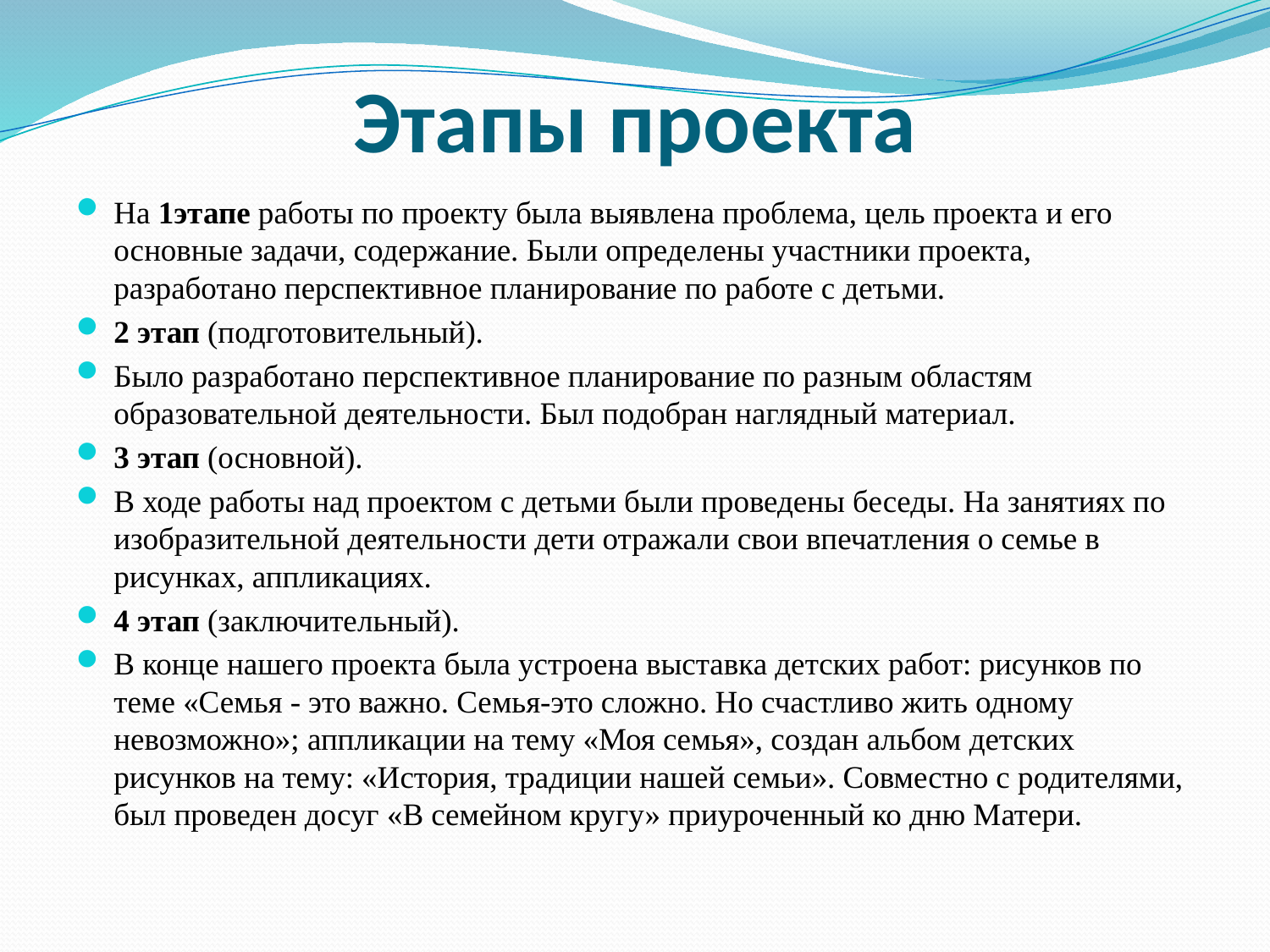

# Этапы проекта
На 1этапе работы по проекту была выявлена проблема, цель проекта и его основные задачи, содержание. Были определены участники проекта, разработано перспективное планирование по работе с детьми.
2 этап (подготовительный).
Было разработано перспективное планирование по разным областям образовательной деятельности. Был подобран наглядный материал.
3 этап (основной).
В ходе работы над проектом с детьми были проведены беседы. На занятиях по изобразительной деятельности дети отражали свои впечатления о семье в рисунках, аппликациях.
4 этап (заключительный).
В конце нашего проекта была устроена выставка детских работ: рисунков по теме «Семья - это важно. Семья-это сложно. Но счастливо жить одному невозможно»; аппликации на тему «Моя семья», создан альбом детских рисунков на тему: «История, традиции нашей семьи». Совместно с родителями, был проведен досуг «В семейном кругу» приуроченный ко дню Матери.